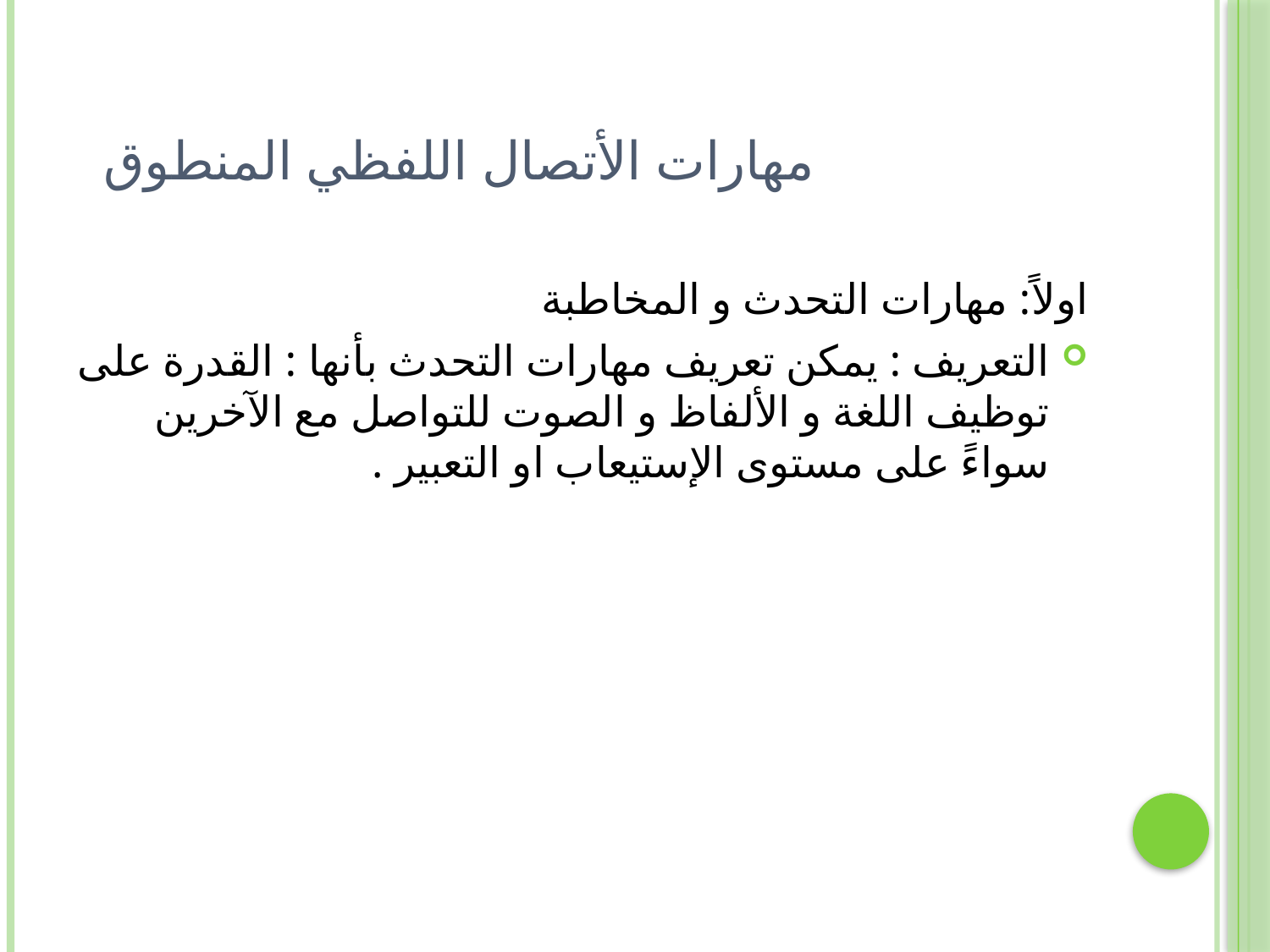

# مهارات الأتصال اللفظي المنطوق
اولاً: مهارات التحدث و المخاطبة
التعريف : يمكن تعريف مهارات التحدث بأنها : القدرة على توظيف اللغة و الألفاظ و الصوت للتواصل مع الآخرين سواءً على مستوى الإستيعاب او التعبير .